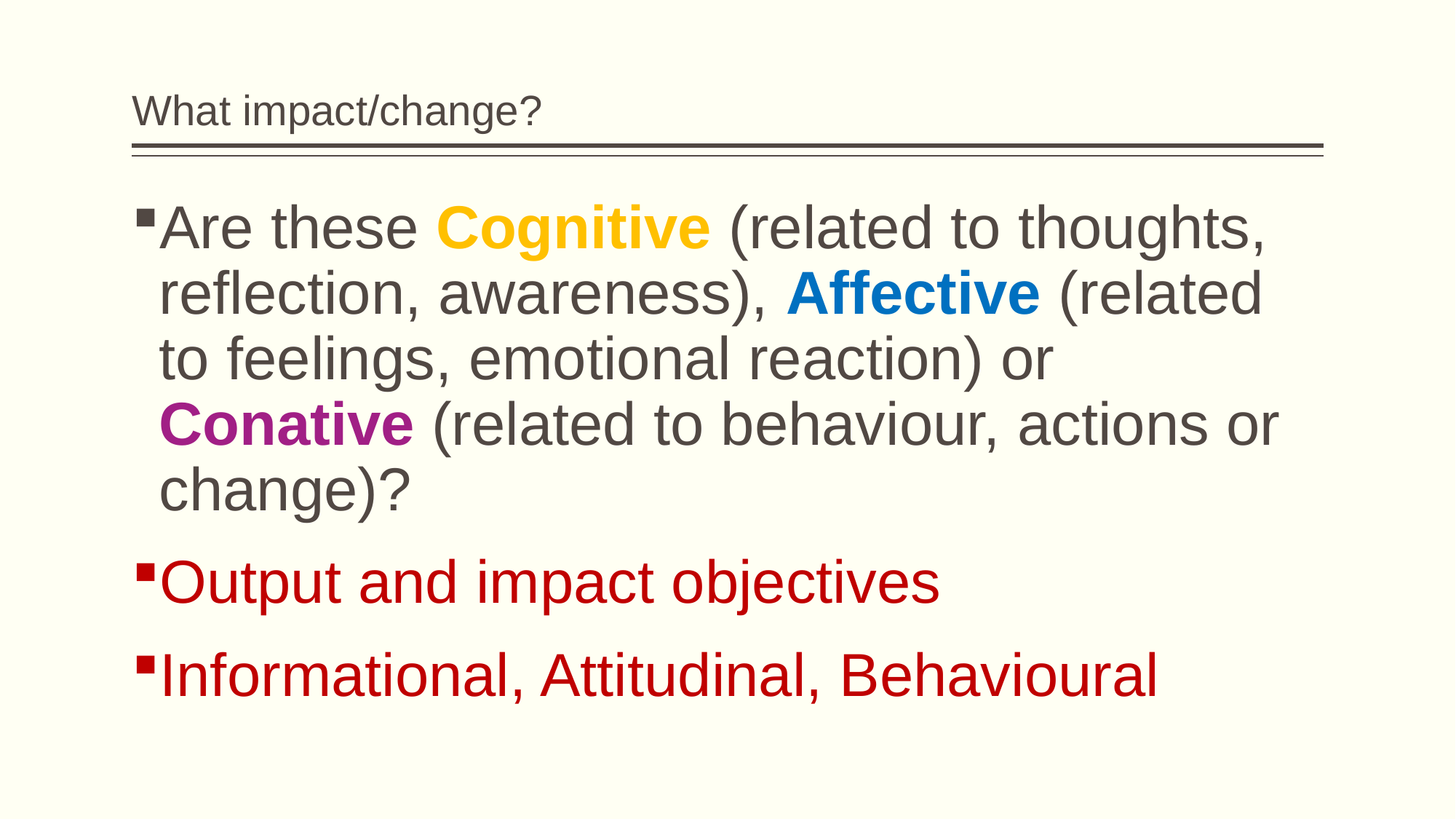

# What impact/change?
Are these Cognitive (related to thoughts, reflection, awareness), Affective (related to feelings, emotional reaction) or Conative (related to behaviour, actions or change)?
Output and impact objectives
Informational, Attitudinal, Behavioural